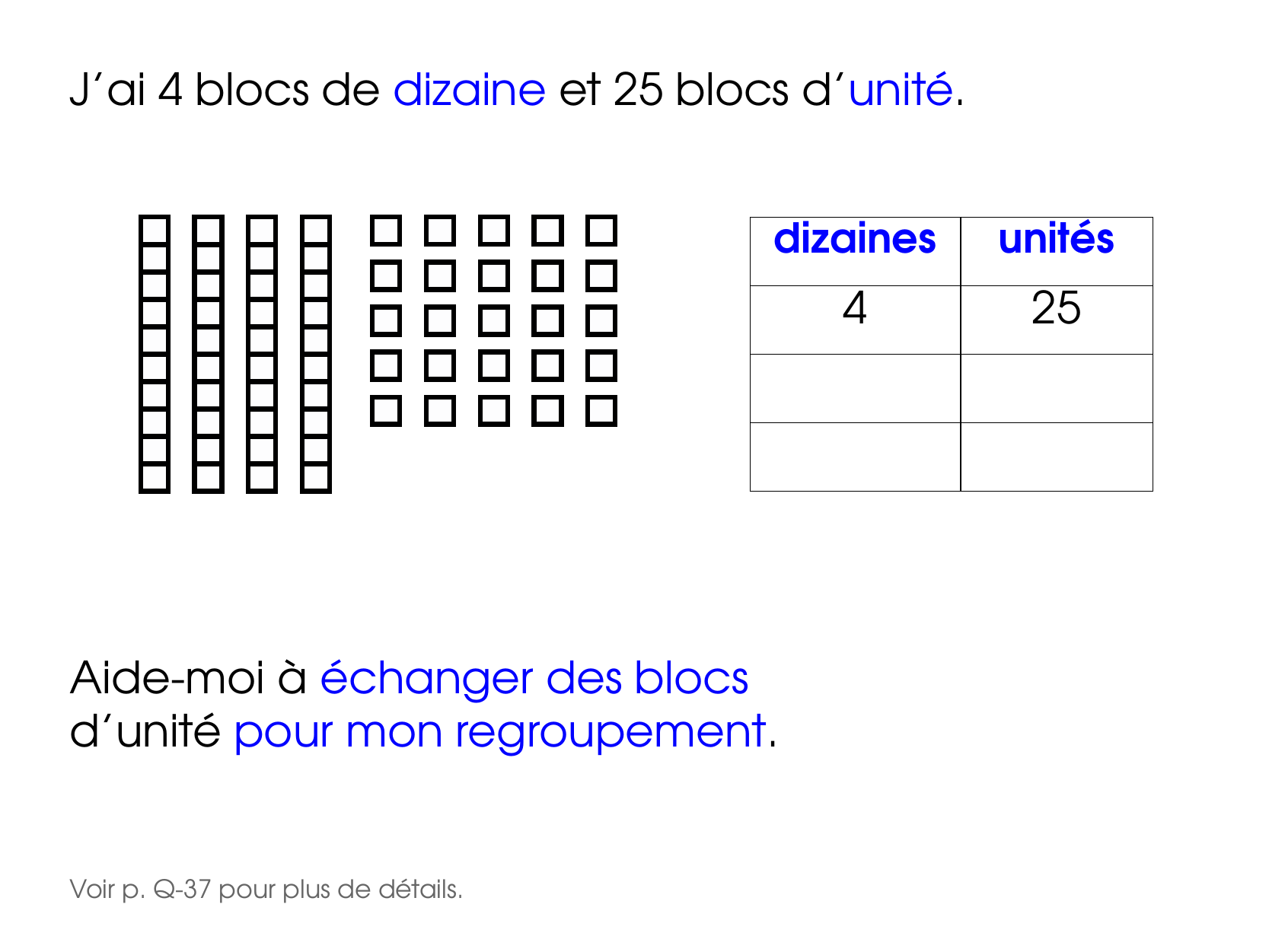

J’ai 4 blocs de dizaine et 25 blocs d’unité.

| dizaines | unités |
| --- | --- |
| 4 | 25 |
|  |  |
|  |  |
Aide-moi à échanger des blocs d’unité pour mon regroupement.
Voir p. Q-37 pour plus de détails.